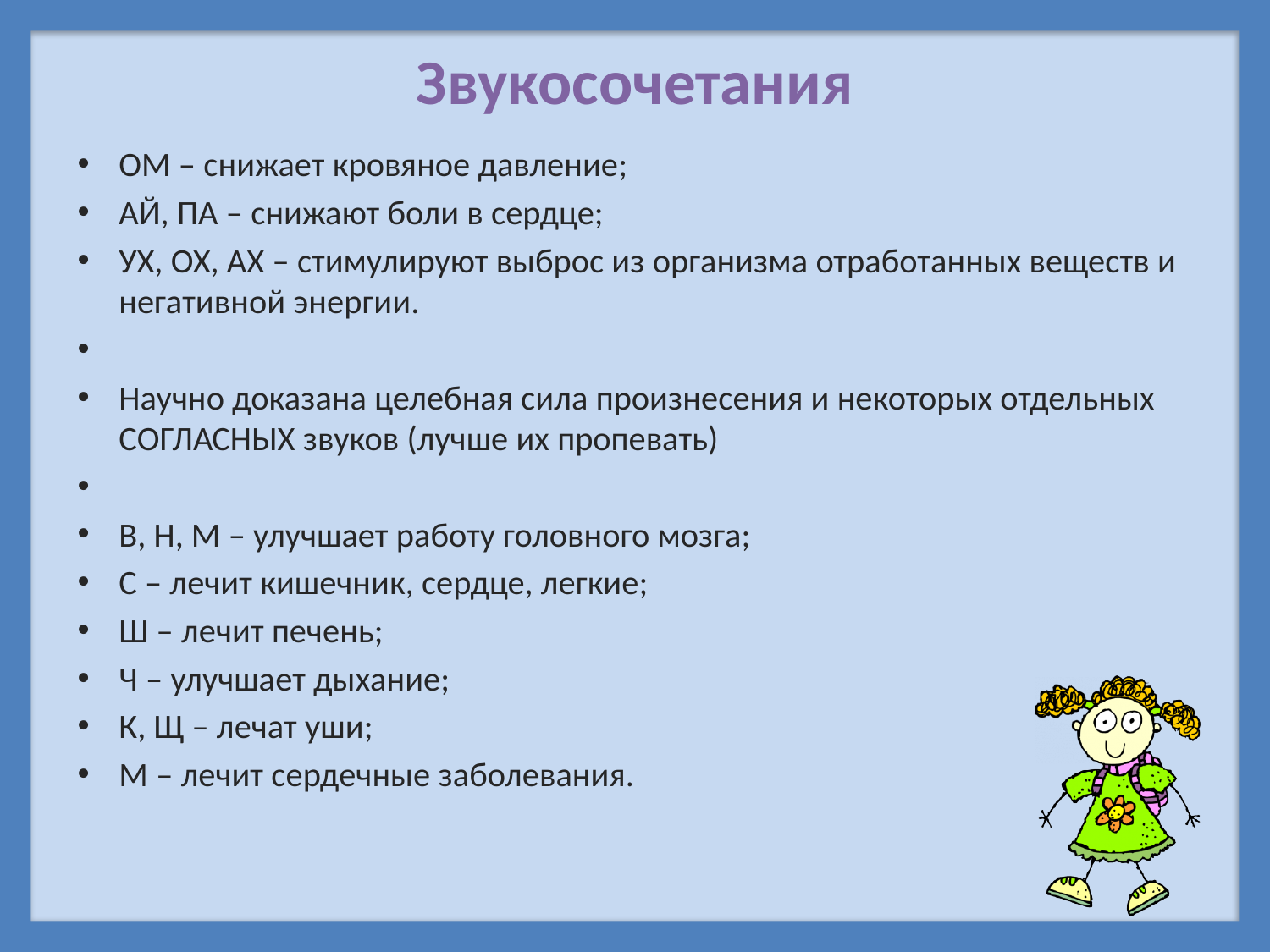

# Звукосочетания
ОМ – снижает кровяное давление;
АЙ, ПА – снижают боли в сердце;
УХ, ОХ, АХ – стимулируют выброс из организма отработанных веществ и негативной энергии.

Научно доказана целебная сила произнесения и некоторых отдельных СОГЛАСНЫХ звуков (лучше их пропевать)

В, Н, М – улучшает работу головного мозга;
С – лечит кишечник, сердце, легкие;
Ш – лечит печень;
Ч – улучшает дыхание;
К, Щ – лечат уши;
М – лечит сердечные заболевания.